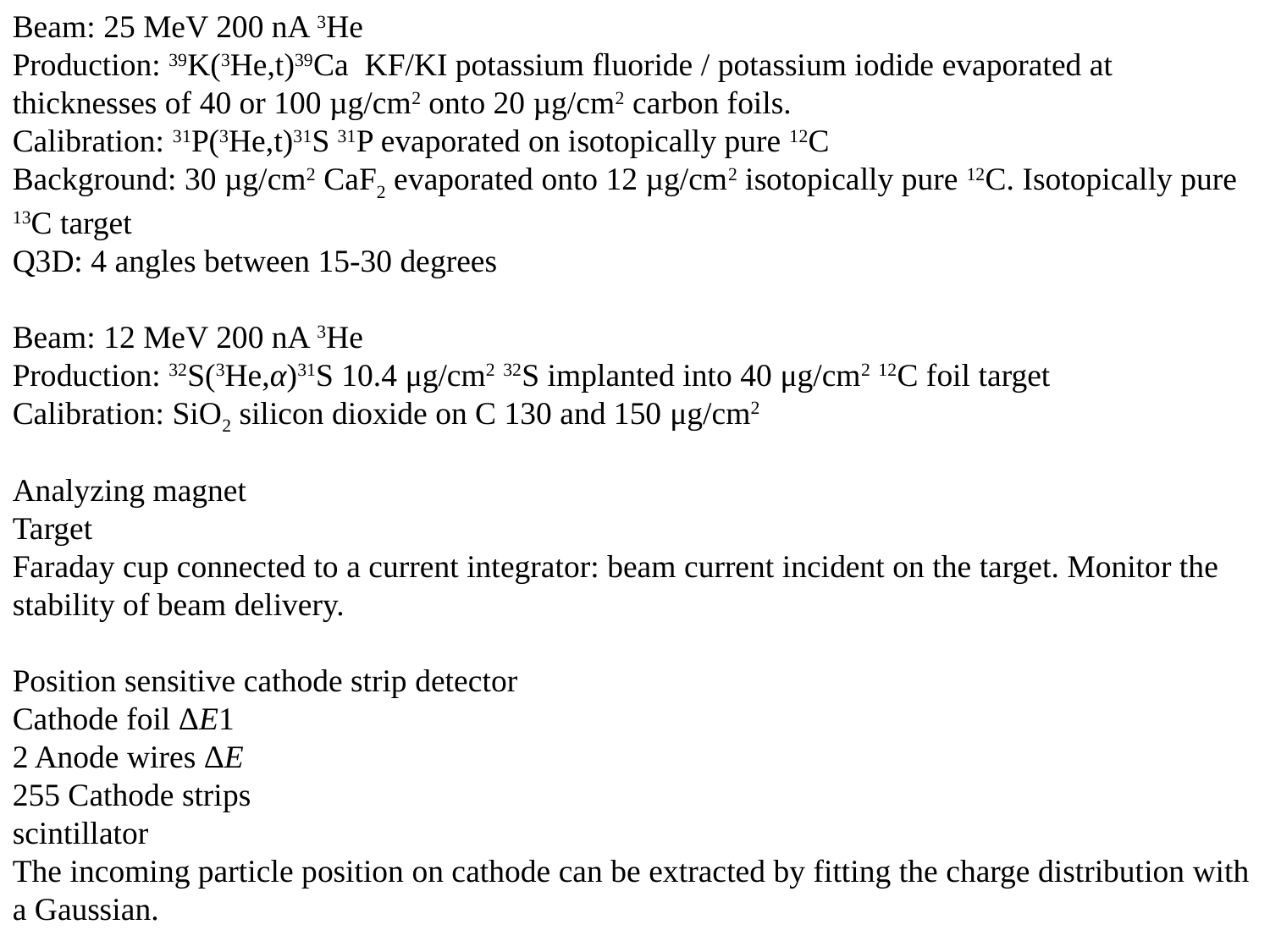

Beam: 25 MeV 200 nA 3He
Production: 39K(3He,t)39Ca  KF/KI potassium fluoride / potassium iodide evaporated at thicknesses of 40 or 100 µg/cm2 onto 20 µg/cm2 carbon foils.
Calibration: 31P(3He,t)31S 31P evaporated on isotopically pure 12C
Background: 30 µg/cm2 CaF2 evaporated onto 12 µg/cm2 isotopically pure 12C. Isotopically pure 13C target
Q3D: 4 angles between 15-30 degrees

Beam: 12 MeV 200 nA 3He
Production: 32S(3He,α)31S 10.4 μg/cm2 32S implanted into 40 μg/cm2 12C foil target
Calibration: SiO2 silicon dioxide on C 130 and 150 μg/cm2

Analyzing magnet
Target
Faraday cup connected to a current integrator: beam current incident on the target. Monitor the stability of beam delivery.

Position sensitive cathode strip detector
Cathode foil ΔE1
2 Anode wires ΔE
255 Cathode strips
scintillator
The incoming particle position on cathode can be extracted by fitting the charge distribution with a Gaussian.